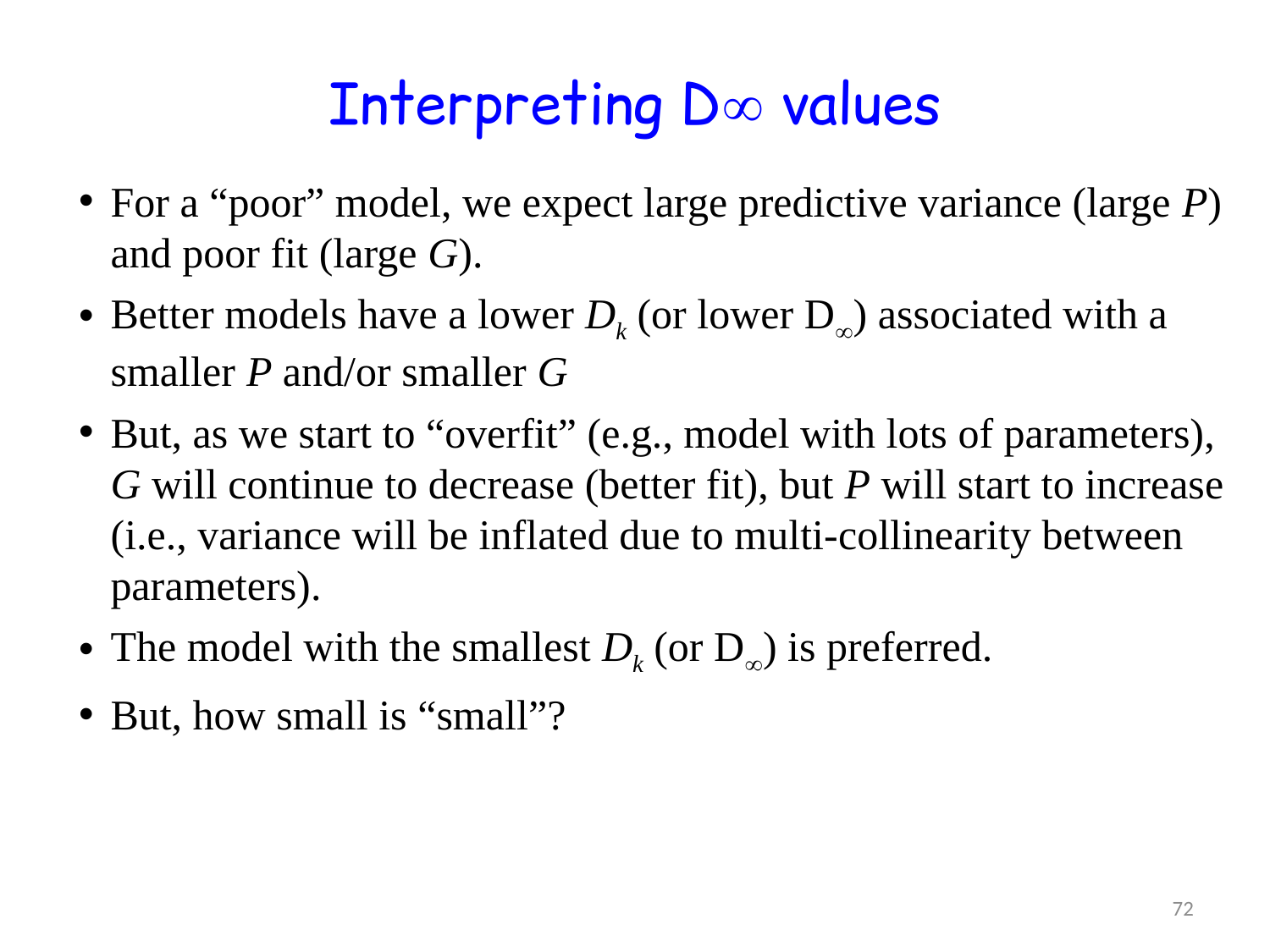

# Interpreting D∞ values
For a “poor” model, we expect large predictive variance (large P) and poor fit (large G).
Better models have a lower Dk (or lower D∞) associated with a smaller P and/or smaller G
But, as we start to “overfit” (e.g., model with lots of parameters), G will continue to decrease (better fit), but P will start to increase (i.e., variance will be inflated due to multi-collinearity between parameters).
The model with the smallest Dk (or D∞) is preferred.
But, how small is “small”?

72